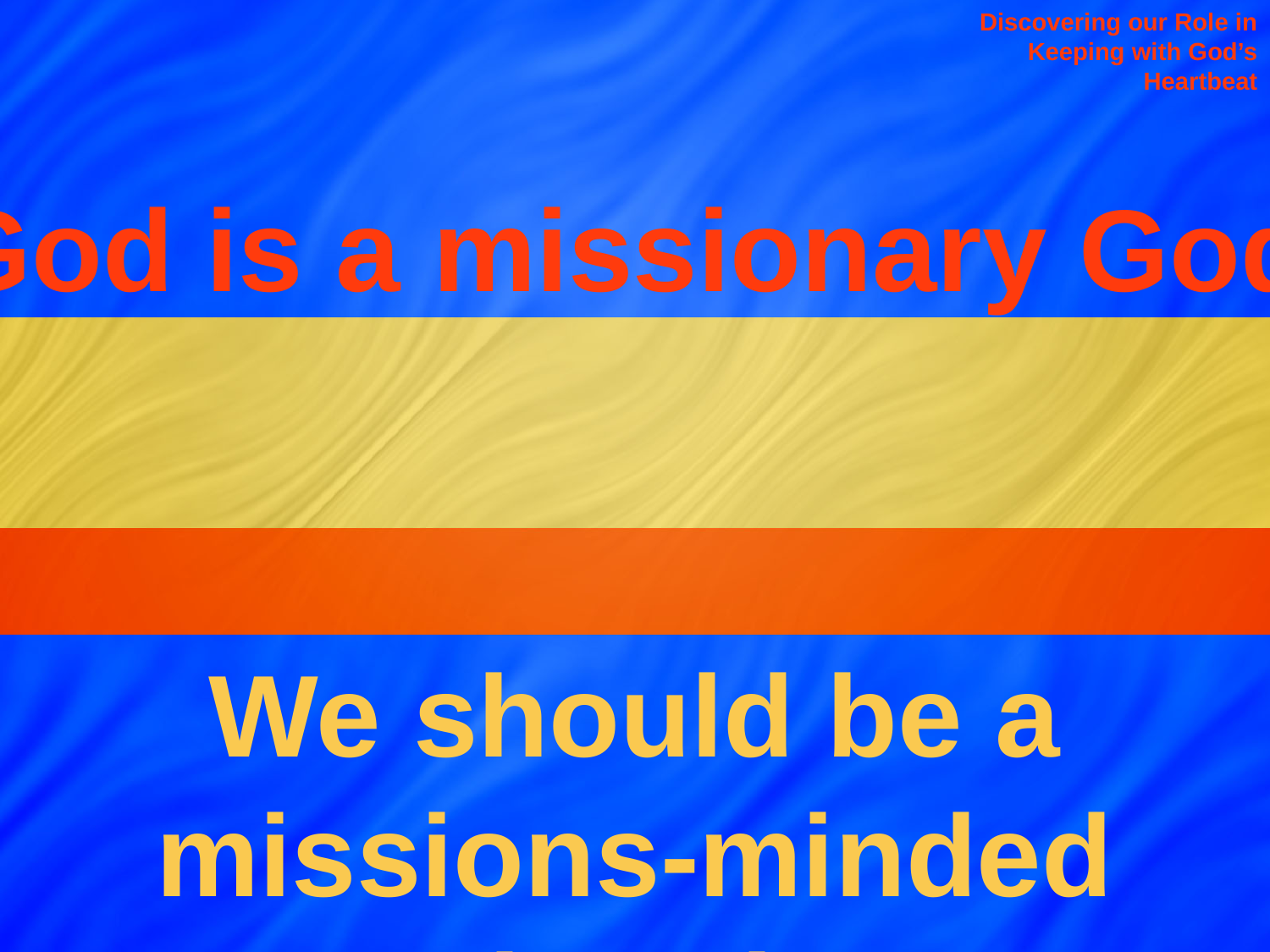

Discovering our Role in Keeping with God’s Heartbeat
God is a missionary God.
We should be a missions-minded church.